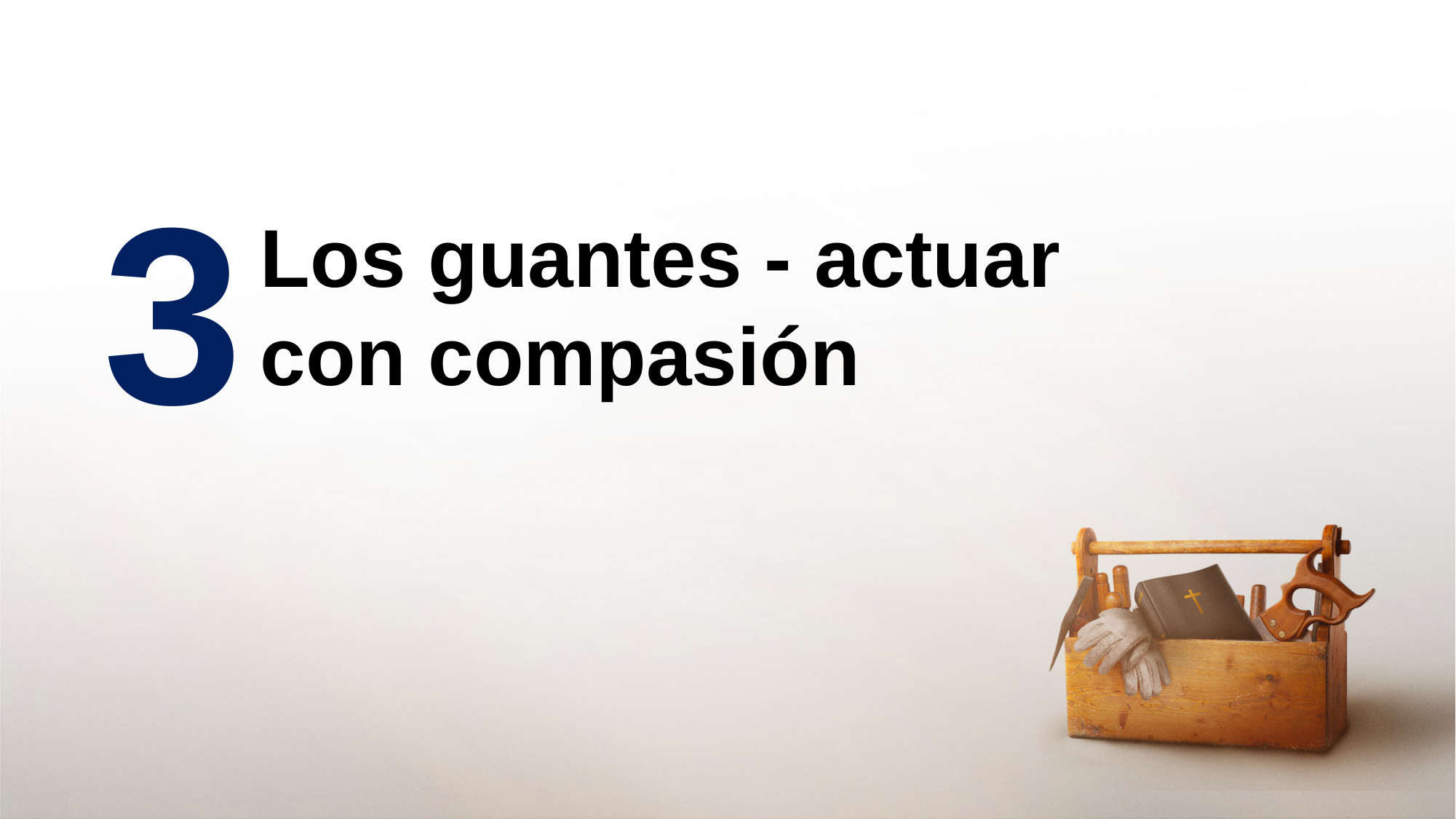

3
Los guantes - actuar con compasión